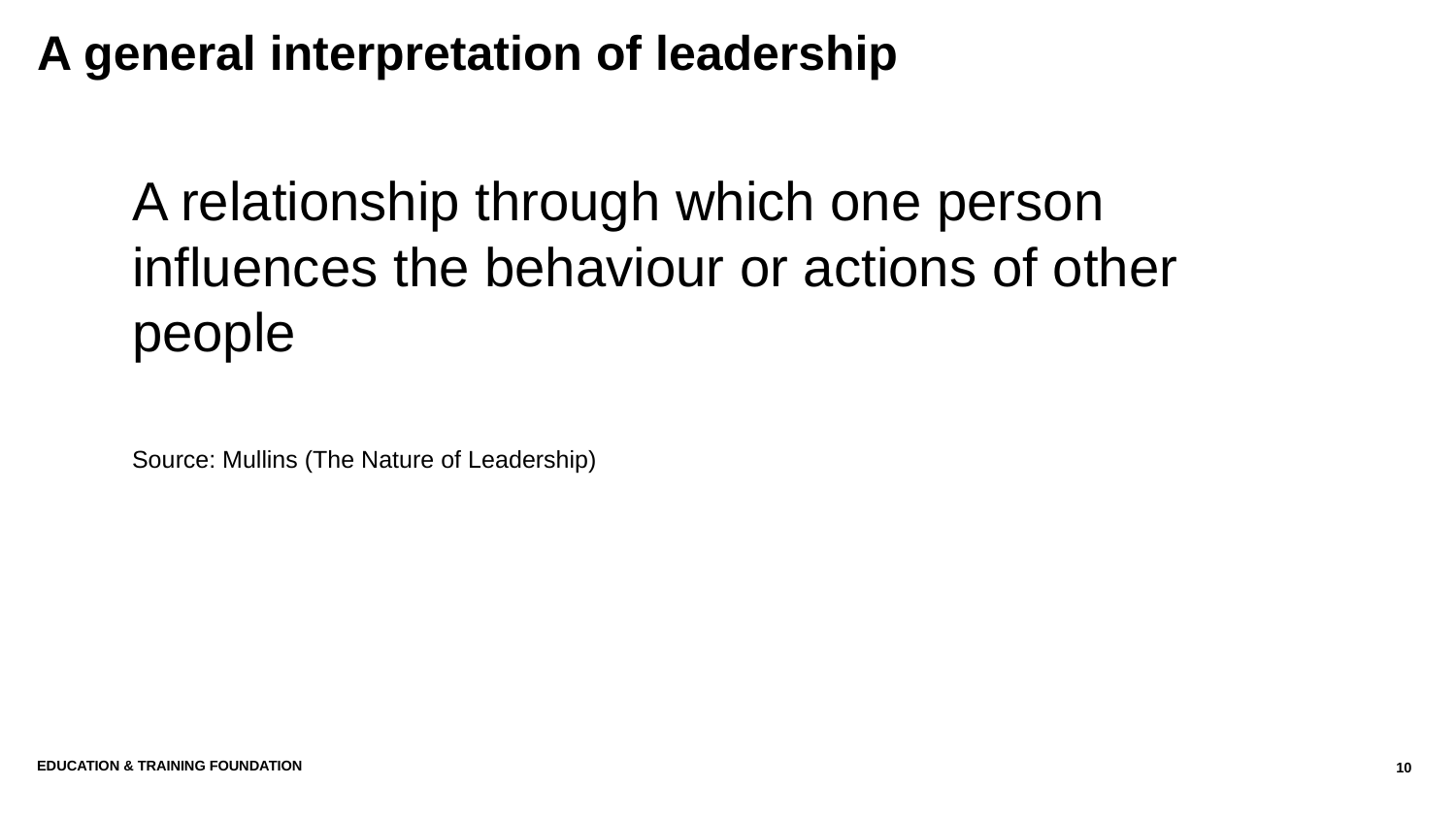

# A general interpretation of leadership
A relationship through which one person influences the behaviour or actions of other people

Source: Mullins (The Nature of Leadership)

Education & Training Foundation
10